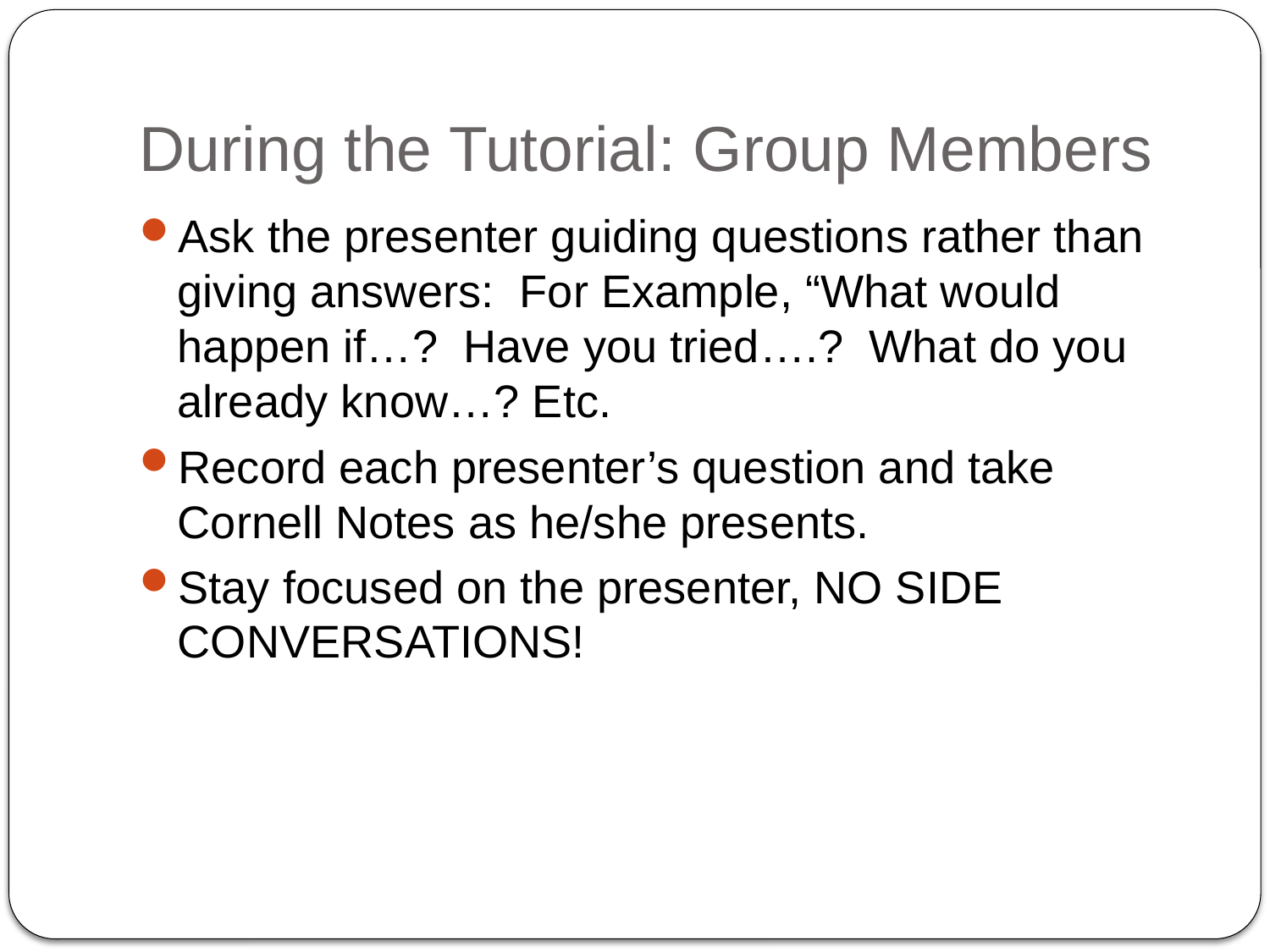

# During the Tutorial: Group Members
Ask the presenter guiding questions rather than giving answers:  For Example, “What would happen if…?  Have you tried….?  What do you already know…? Etc.
Record each presenter’s question and take Cornell Notes as he/she presents.
Stay focused on the presenter, NO SIDE CONVERSATIONS!